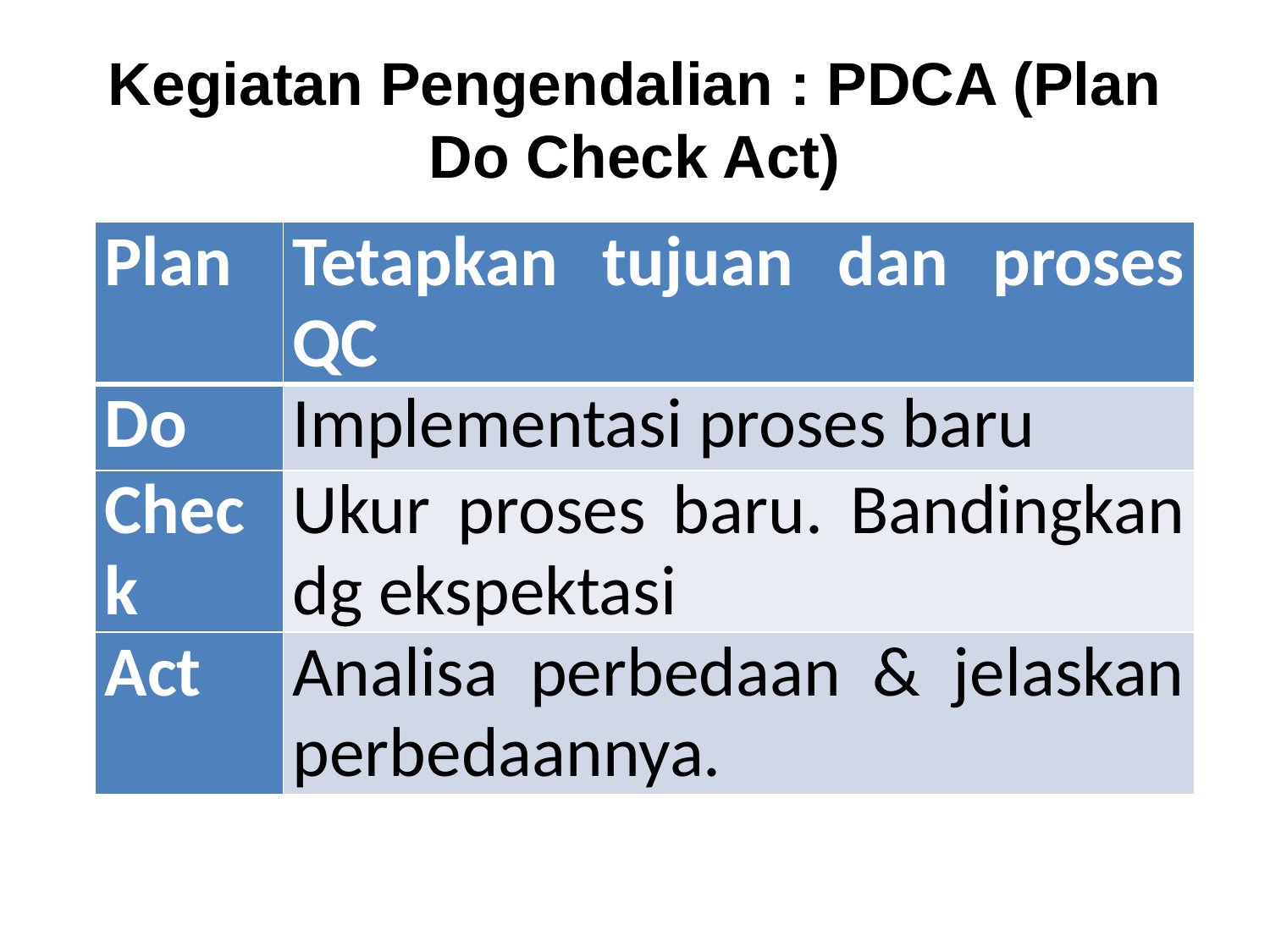

# Kegiatan Pengendalian : PDCA (Plan Do Check Act)
| Plan | Tetapkan tujuan dan proses QC |
| --- | --- |
| Do | Implementasi proses baru |
| Check | Ukur proses baru. Bandingkan dg ekspektasi |
| Act | Analisa perbedaan & jelaskan perbedaannya. |